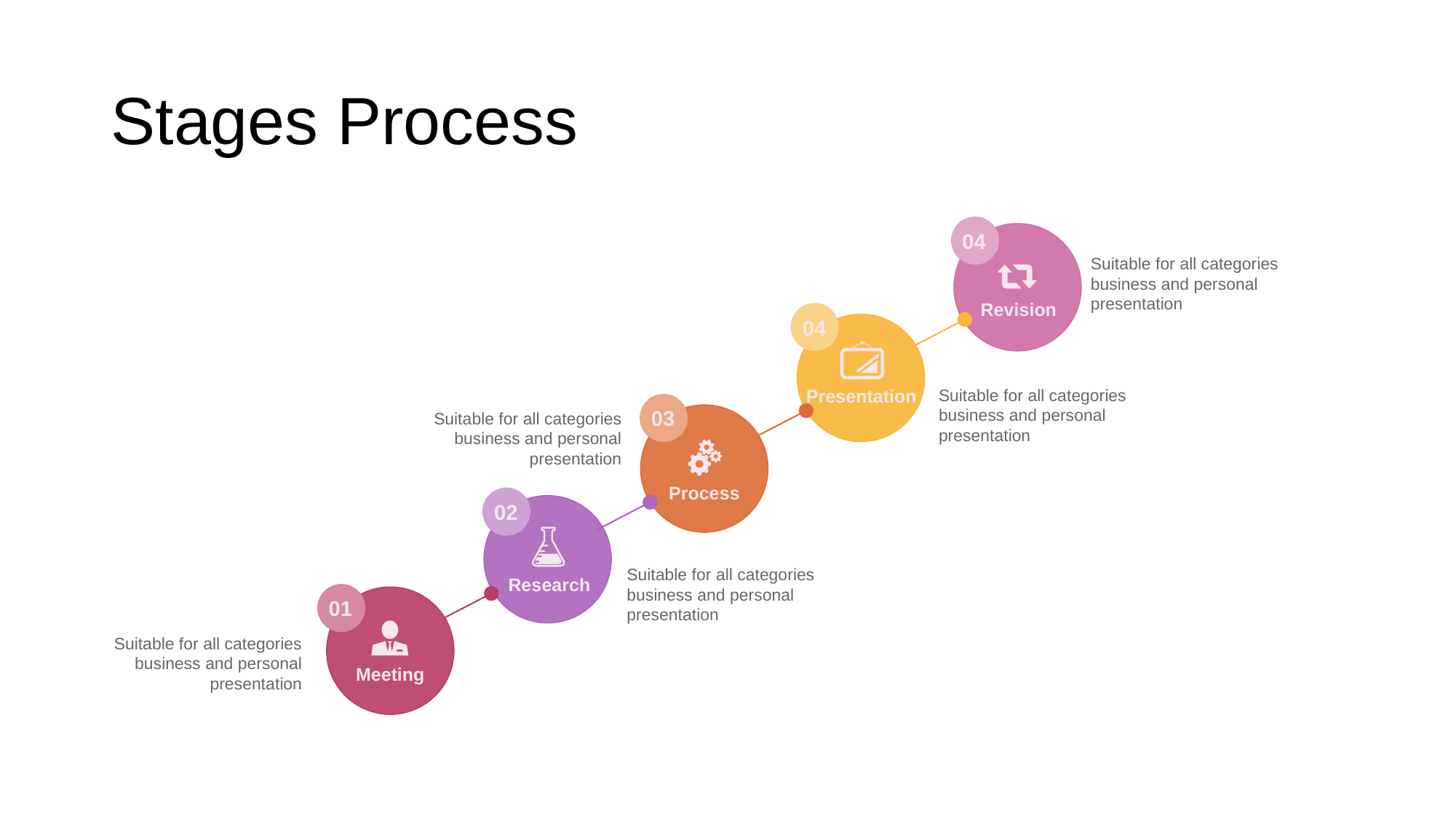

# Stages Process

04
Suitable for all categories business and personal presentation

Revision

04

Suitable for all categories business and personal presentation
Presentation

03
Suitable for all categories business and personal presentation

Process

02

Suitable for all categories business and personal presentation
Research

01

Suitable for all categories business and personal presentation
Meeting